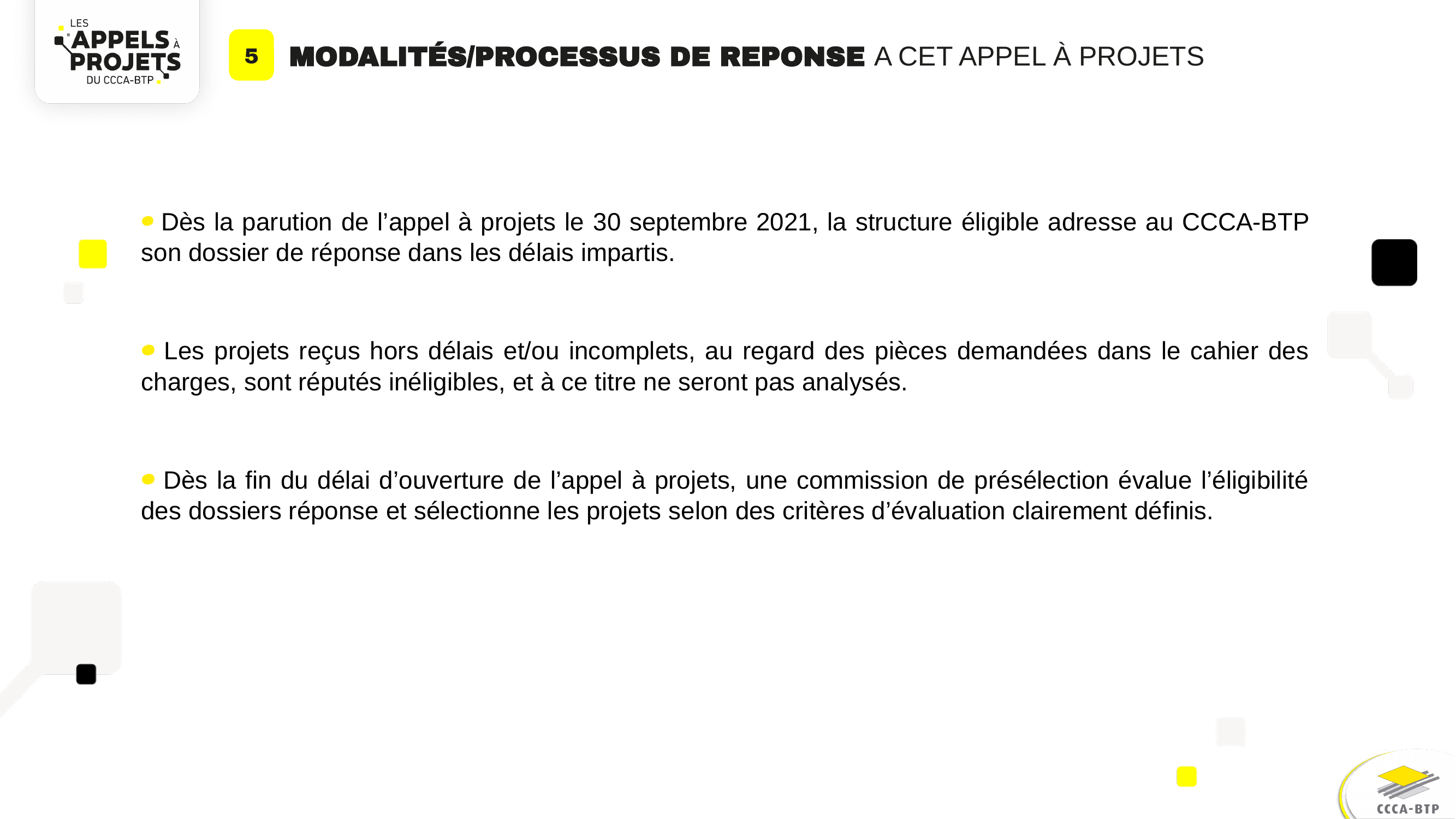

MODALITÉS/PROCESSUS DE REPONSE A CET APPEL À PROJETS
5
 Dès la parution de l’appel à projets le 30 septembre 2021, la structure éligible adresse au CCCA-BTP son dossier de réponse dans les délais impartis.

 Les projets reçus hors délais et/ou incomplets, au regard des pièces demandées dans le cahier des charges, sont réputés inéligibles, et à ce titre ne seront pas analysés.

 Dès la fin du délai d’ouverture de l’appel à projets, une commission de présélection évalue l’éligibilité des dossiers réponse et sélectionne les projets selon des critères d’évaluation clairement définis.